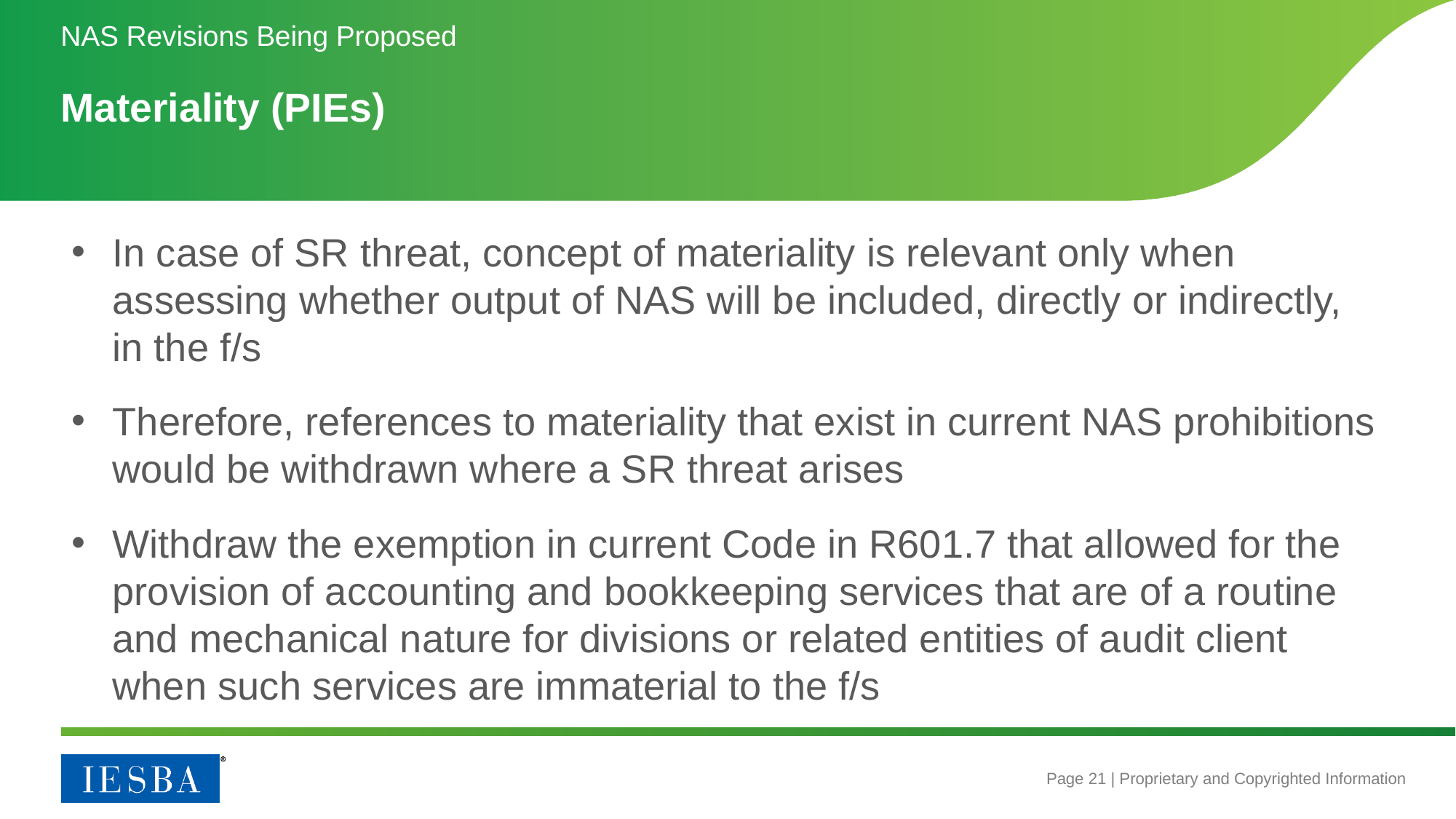

NAS Revisions Being Proposed

# Materiality (PIEs)
In case of SR threat, concept of materiality is relevant only when assessing whether output of NAS will be included, directly or indirectly, in the f/s
Therefore, references to materiality that exist in current NAS prohibitions would be withdrawn where a SR threat arises
Withdraw the exemption in current Code in R601.7 that allowed for the provision of accounting and bookkeeping services that are of a routine and mechanical nature for divisions or related entities of audit client when such services are immaterial to the f/s